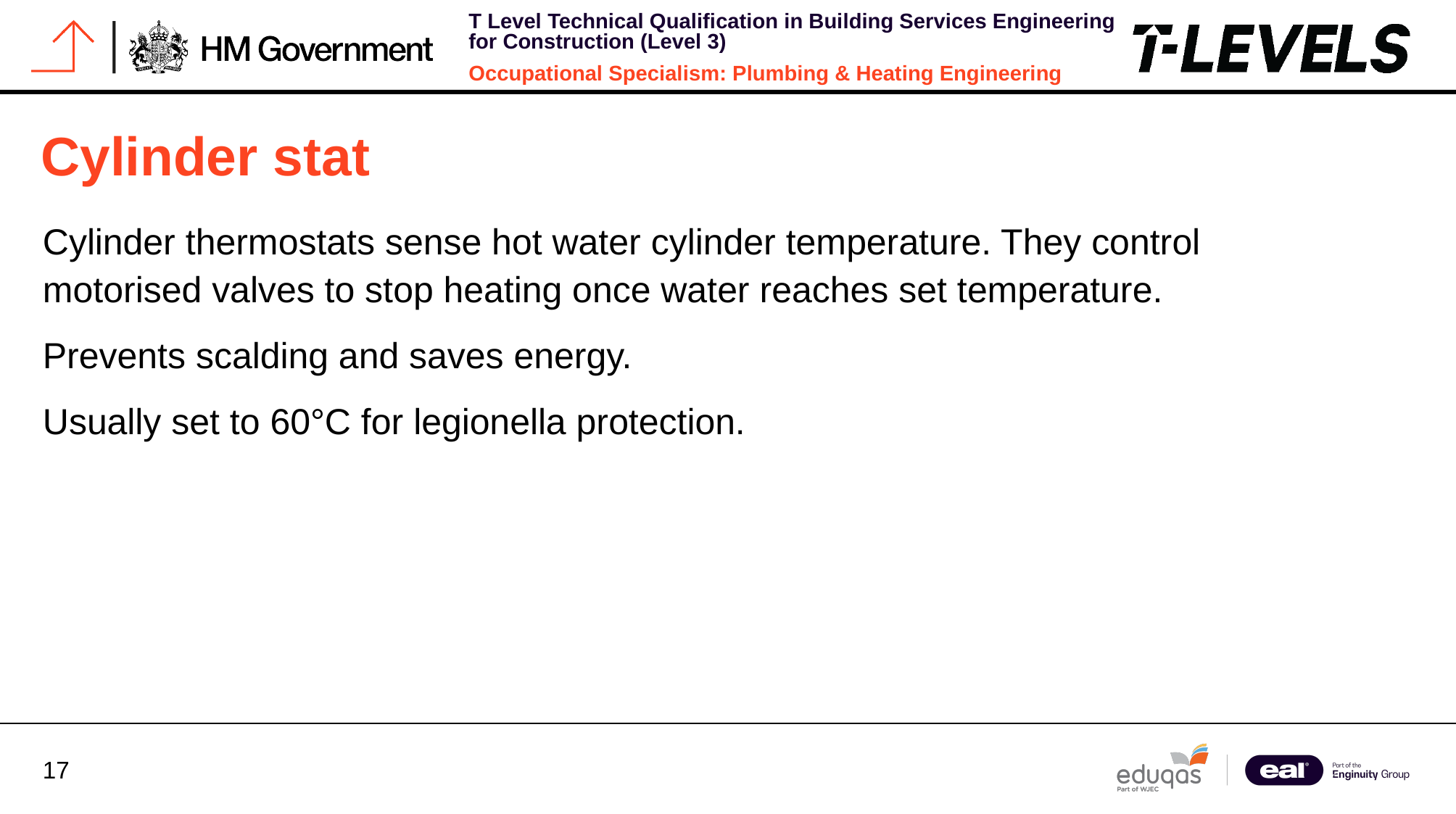

# Cylinder stat
Cylinder thermostats sense hot water cylinder temperature. They control motorised valves to stop heating once water reaches set temperature.
Prevents scalding and saves energy.
Usually set to 60°C for legionella protection.